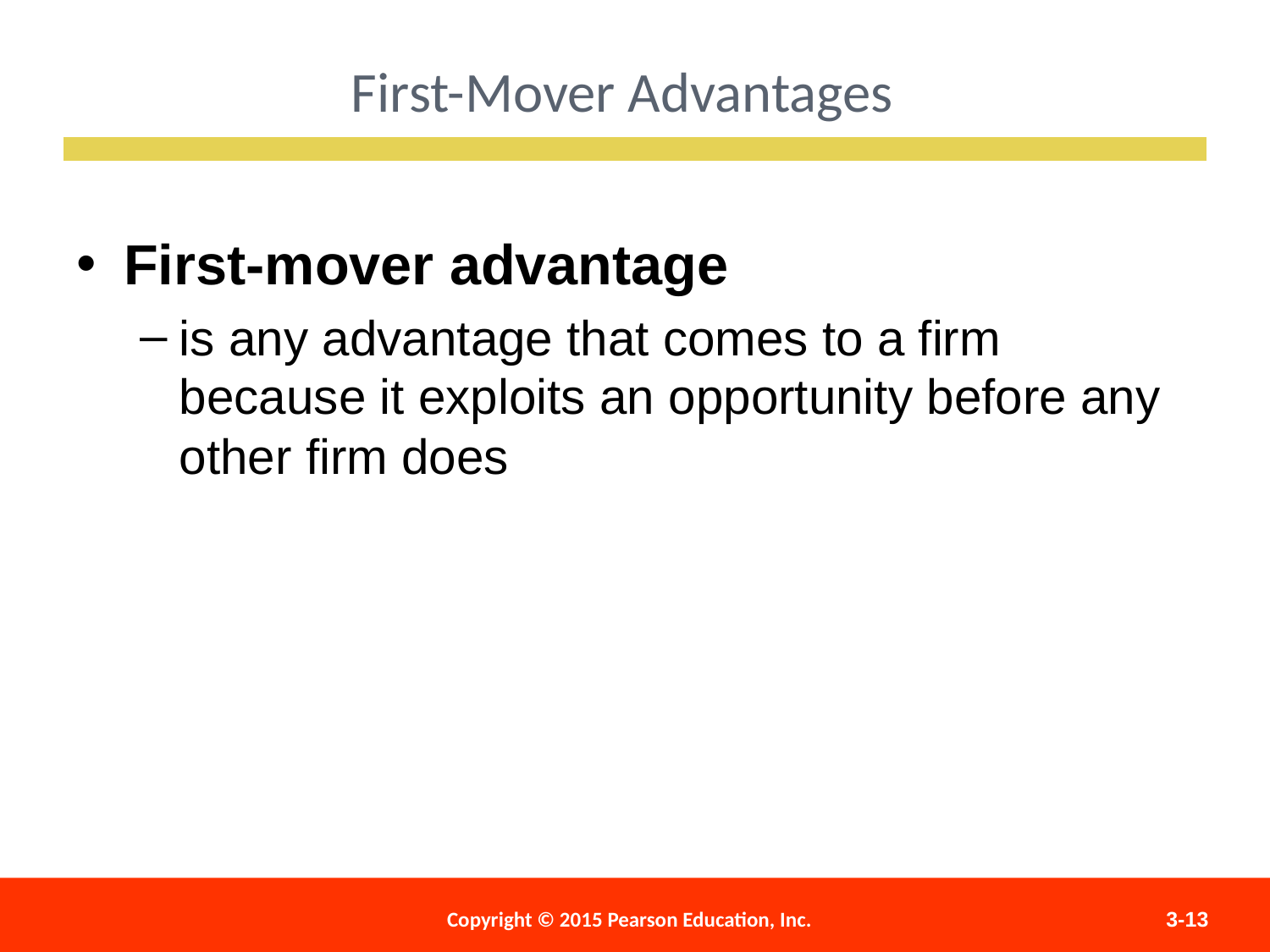

First-Mover Advantages
First-mover advantage
is any advantage that comes to a firm because it exploits an opportunity before any other firm does